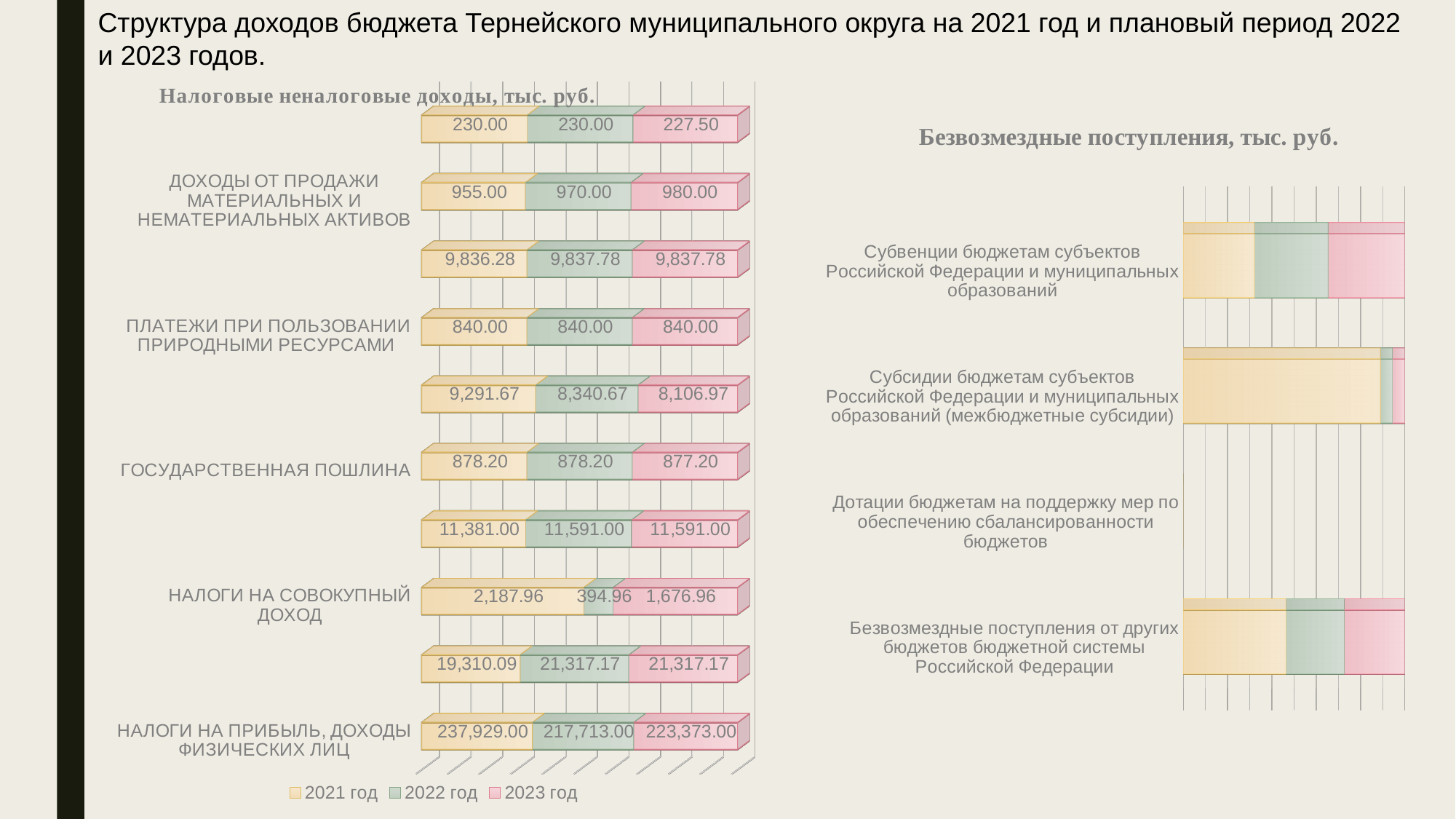

Структура доходов бюджета Тернейского муниципального округа на 2021 год и плановый период 2022 и 2023 годов.

[unsupported chart]

[unsupported chart]